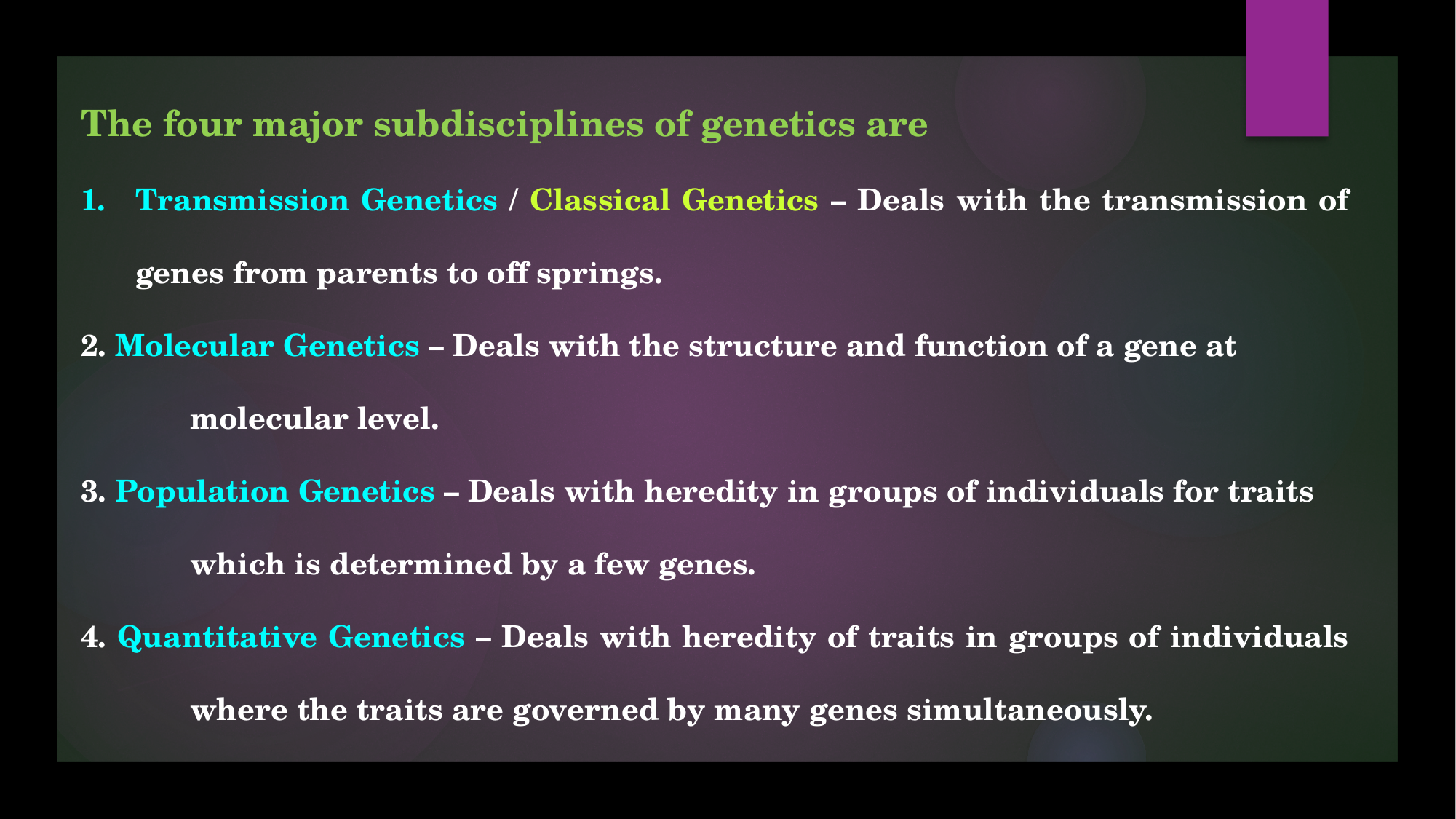

The four major subdisciplines of genetics are
Transmission Genetics / Classical Genetics – Deals with the transmission of genes from parents to off springs.
2. Molecular Genetics – Deals with the structure and function of a gene at
	molecular level.
3. Population Genetics – Deals with heredity in groups of individuals for traits
	which is determined by a few genes.
4. Quantitative Genetics – Deals with heredity of traits in groups of individuals 	where the traits are governed by many genes simultaneously.